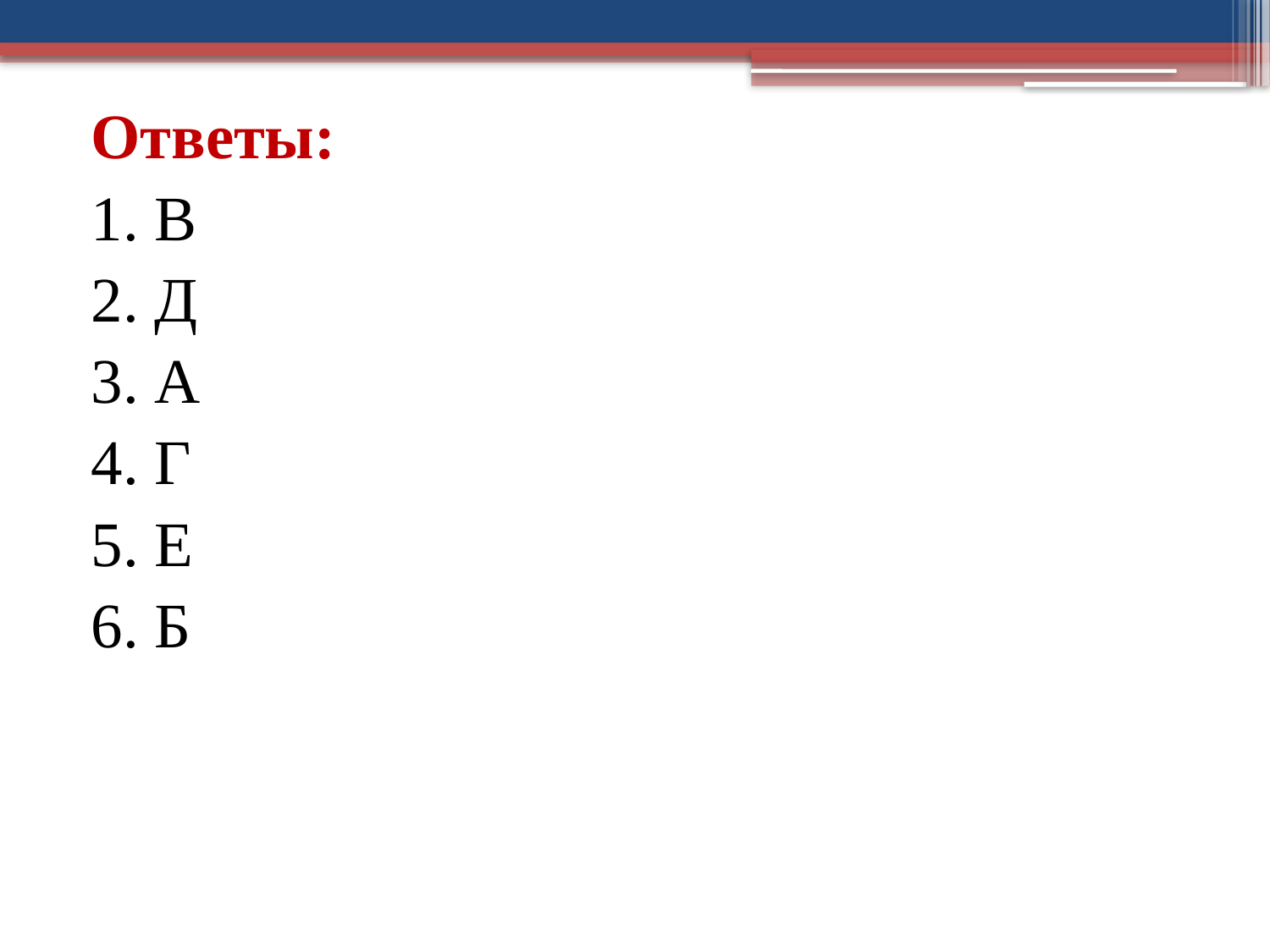

Ответы:
1. В
2. Д
3. А
4. Г
5. Е
6. Б